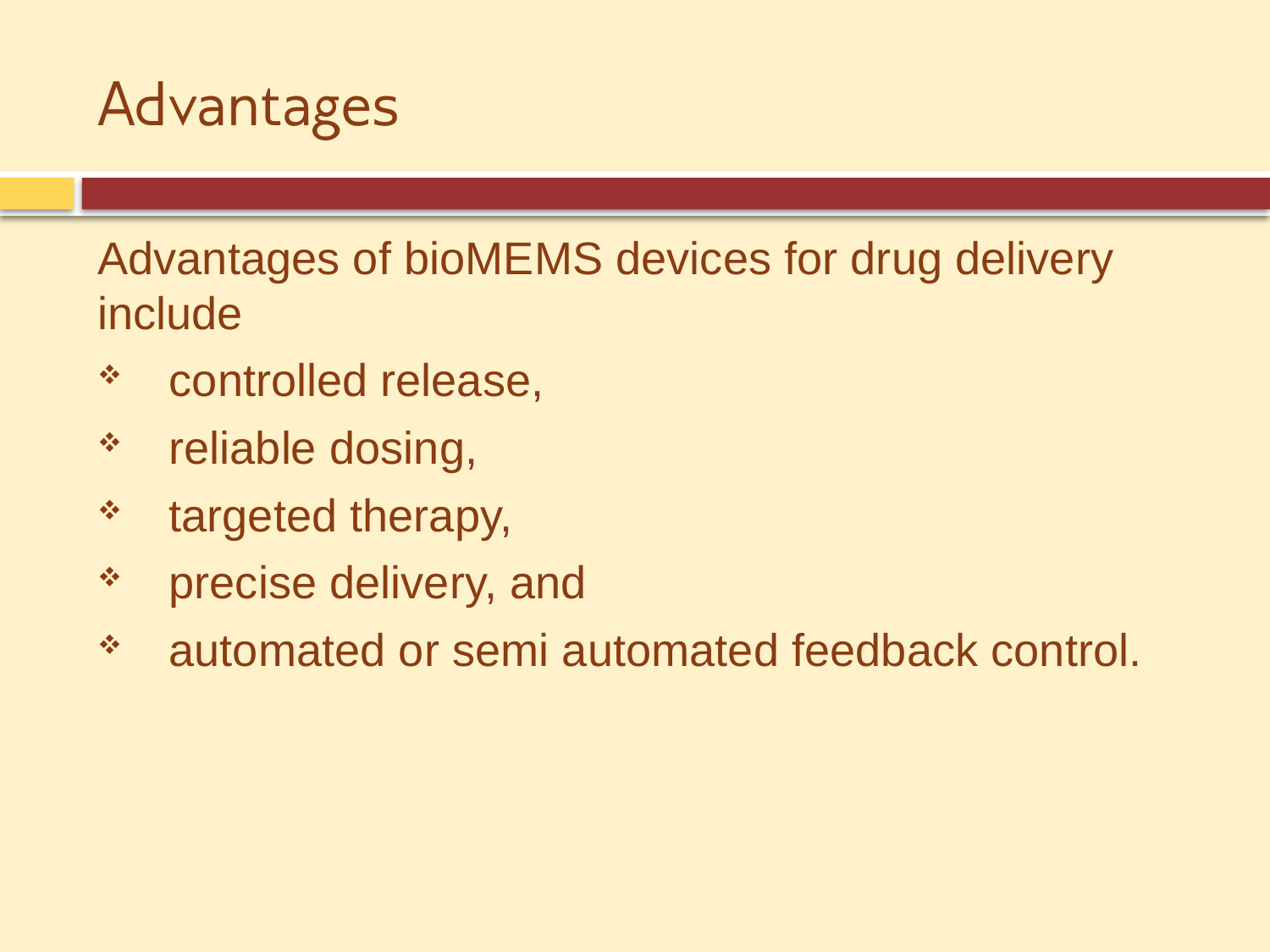

# Advantages
Advantages of bioMEMS devices for drug delivery include
controlled release,
reliable dosing,
targeted therapy,
precise delivery, and
automated or semi automated feedback control.